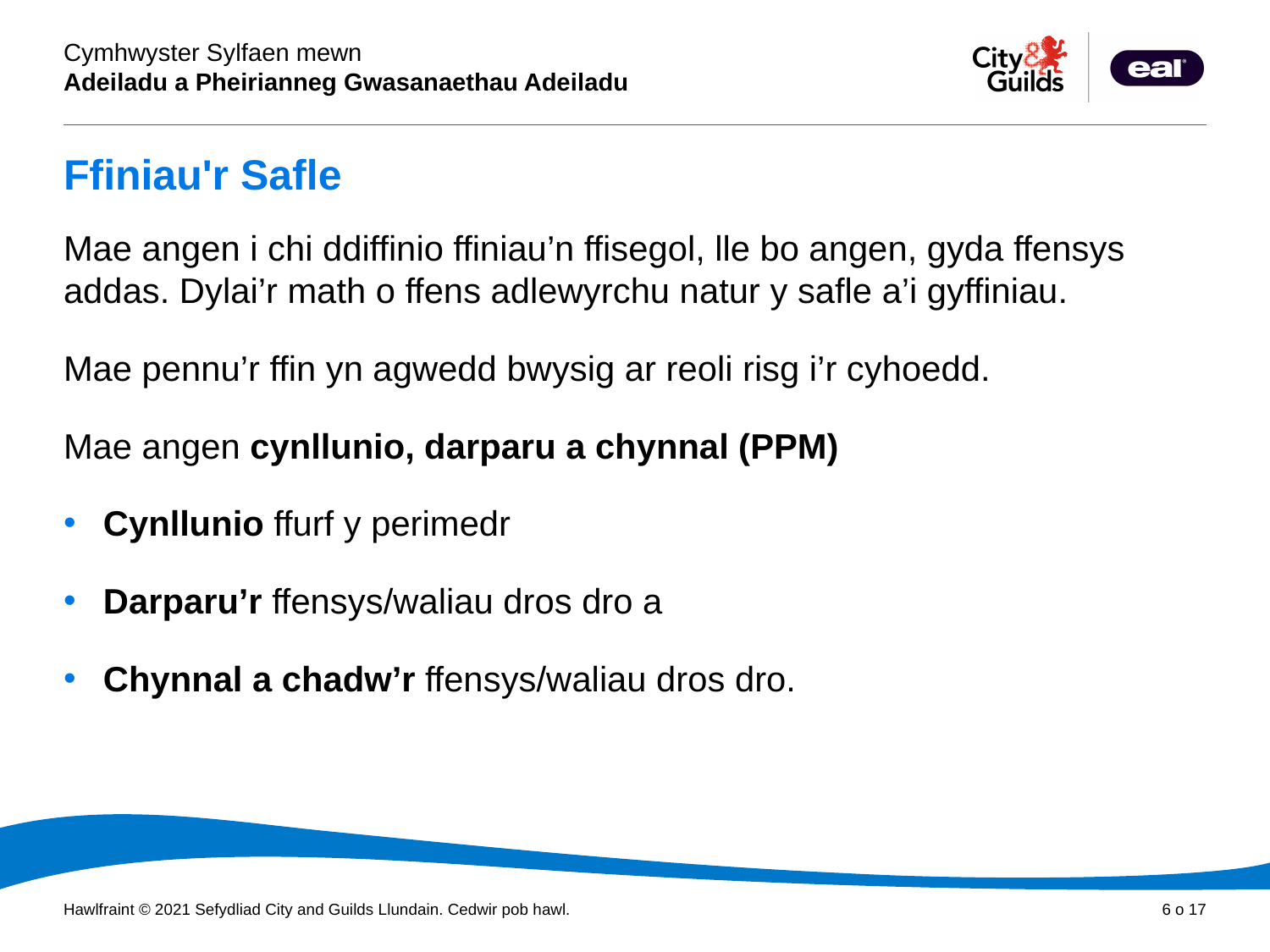

# Ffiniau'r Safle
Mae angen i chi ddiffinio ffiniau’n ffisegol, lle bo angen, gyda ffensys addas. Dylai’r math o ffens adlewyrchu natur y safle a’i gyffiniau.
Mae pennu’r ffin yn agwedd bwysig ar reoli risg i’r cyhoedd.
Mae angen cynllunio, darparu a chynnal (PPM)
Cynllunio ffurf y perimedr
Darparu’r ffensys/waliau dros dro a
Chynnal a chadw’r ffensys/waliau dros dro.